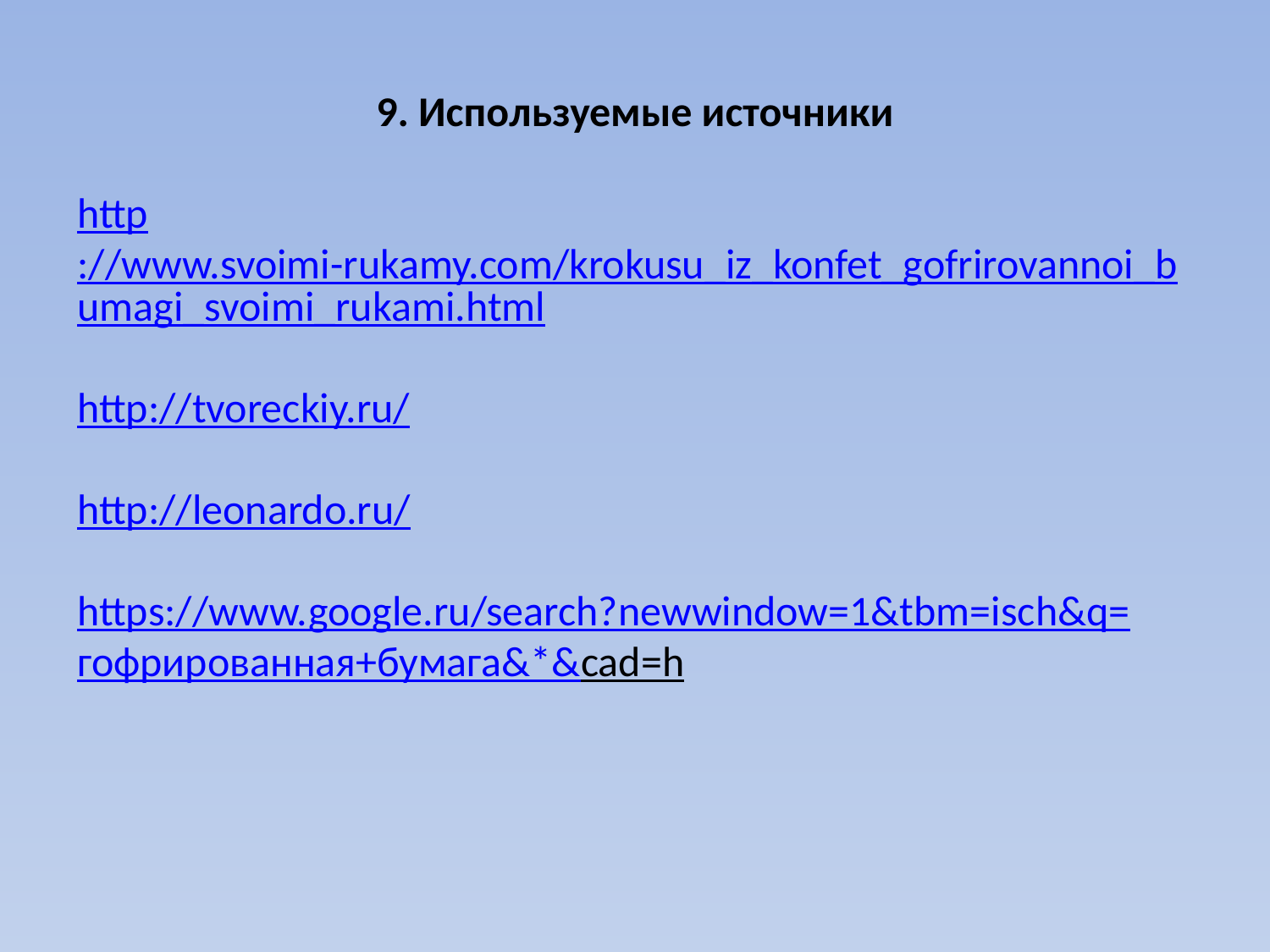

9. Используемые источники

http://www.svoimi-rukamy.com/krokusu_iz_konfet_gofrirovannoi_bumagi_svoimi_rukami.html

http://tvoreckiy.ru/

http://leonardo.ru/

https://www.google.ru/search?newwindow=1&tbm=isch&q=гофрированная+бумага&*&cad=h